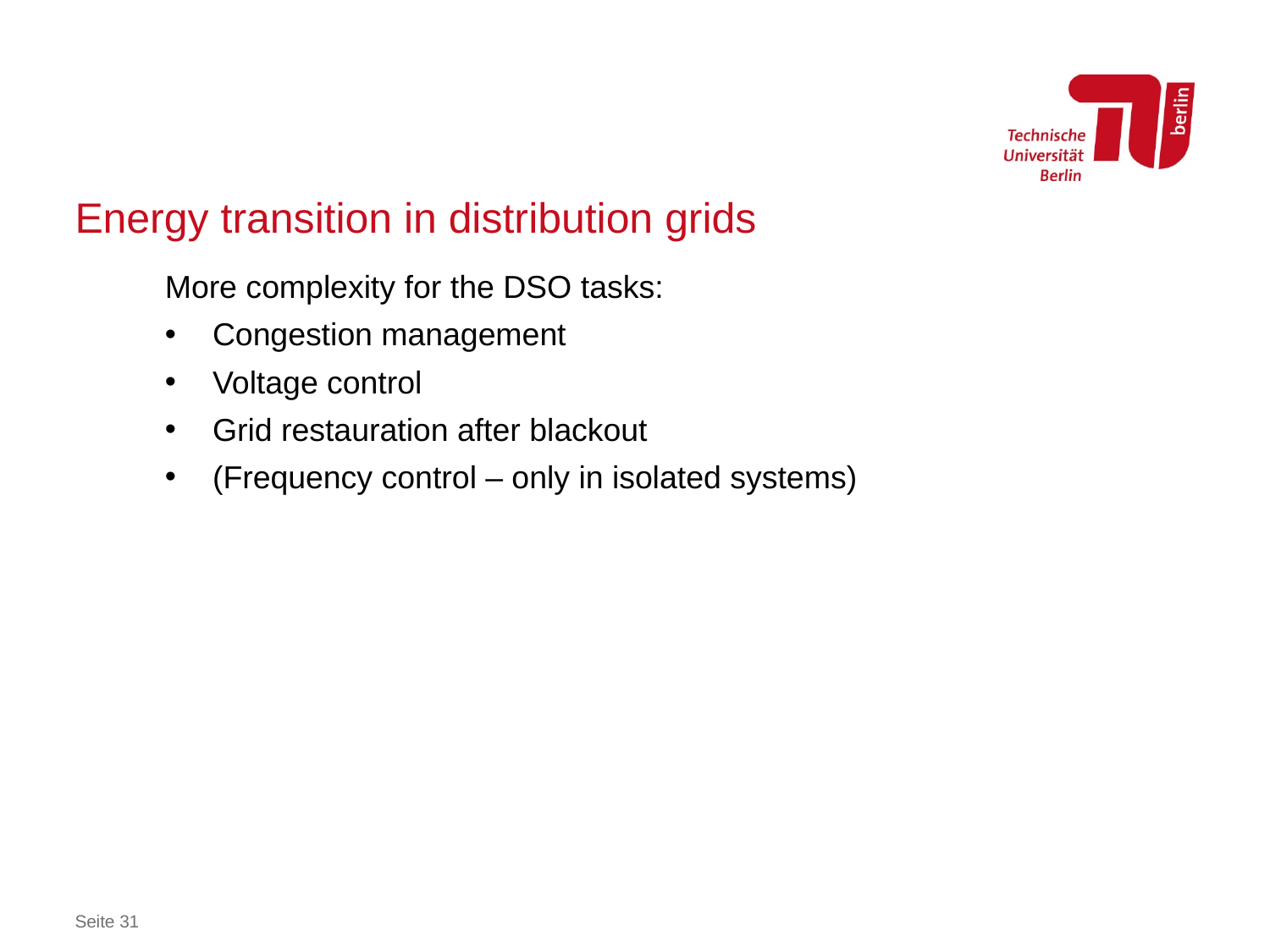

# Energy transition in distribution grids
More complexity for the DSO tasks:
Congestion management
Voltage control
Grid restauration after blackout
(Frequency control – only in isolated systems)

Seite 31